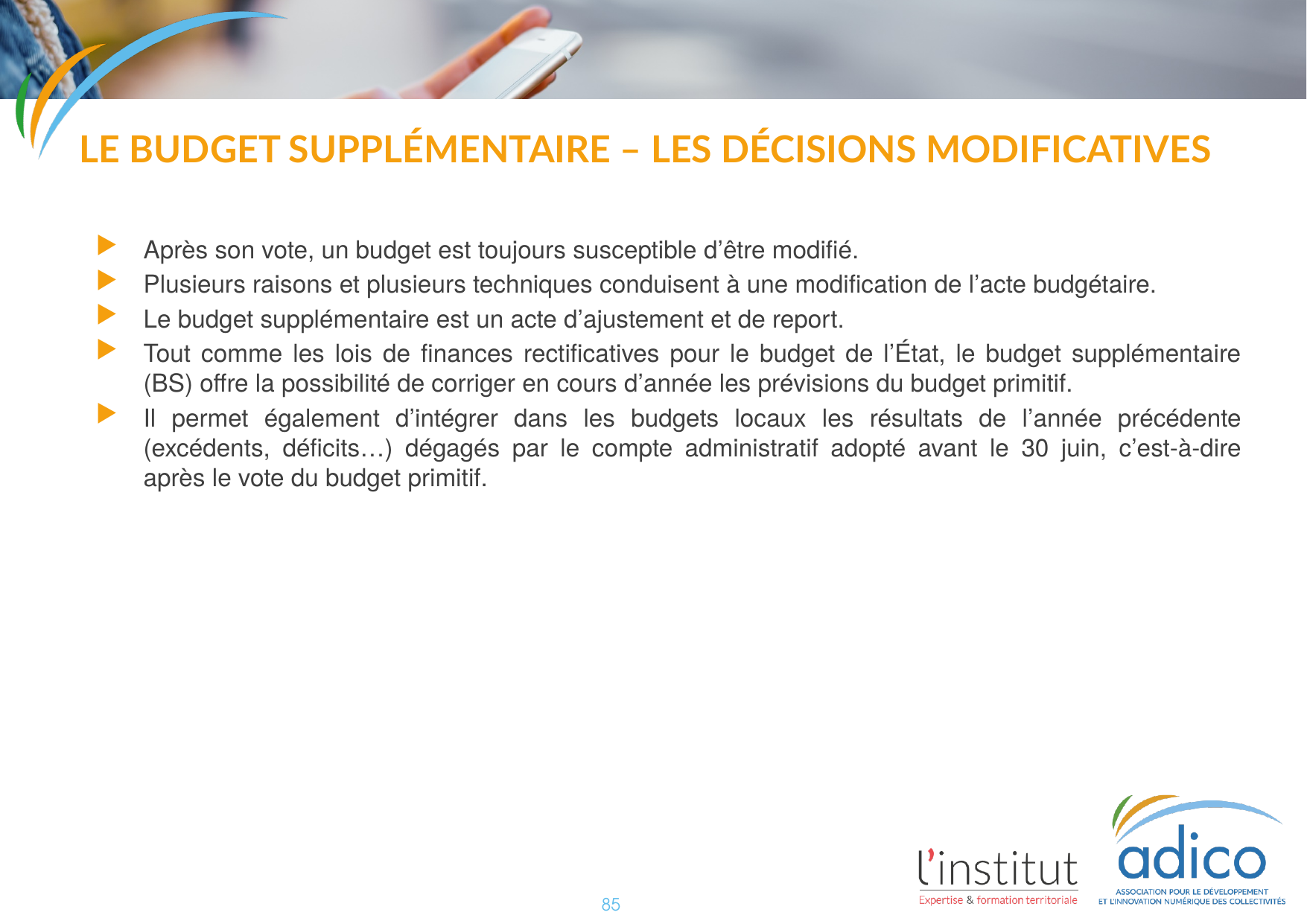

# Le budget supplémentaire – les décisions modificatives
Après son vote, un budget est toujours susceptible d’être modifié.
Plusieurs raisons et plusieurs techniques conduisent à une modification de l’acte budgétaire.
Le budget supplémentaire est un acte d’ajustement et de report.
Tout comme les lois de finances rectificatives pour le budget de l’État, le budget supplémentaire (BS) offre la possibilité de corriger en cours d’année les prévisions du budget primitif.
Il permet également d’intégrer dans les budgets locaux les résultats de l’année précédente (excédents, déficits…) dégagés par le compte administratif adopté avant le 30 juin, c’est-à-dire après le vote du budget primitif.